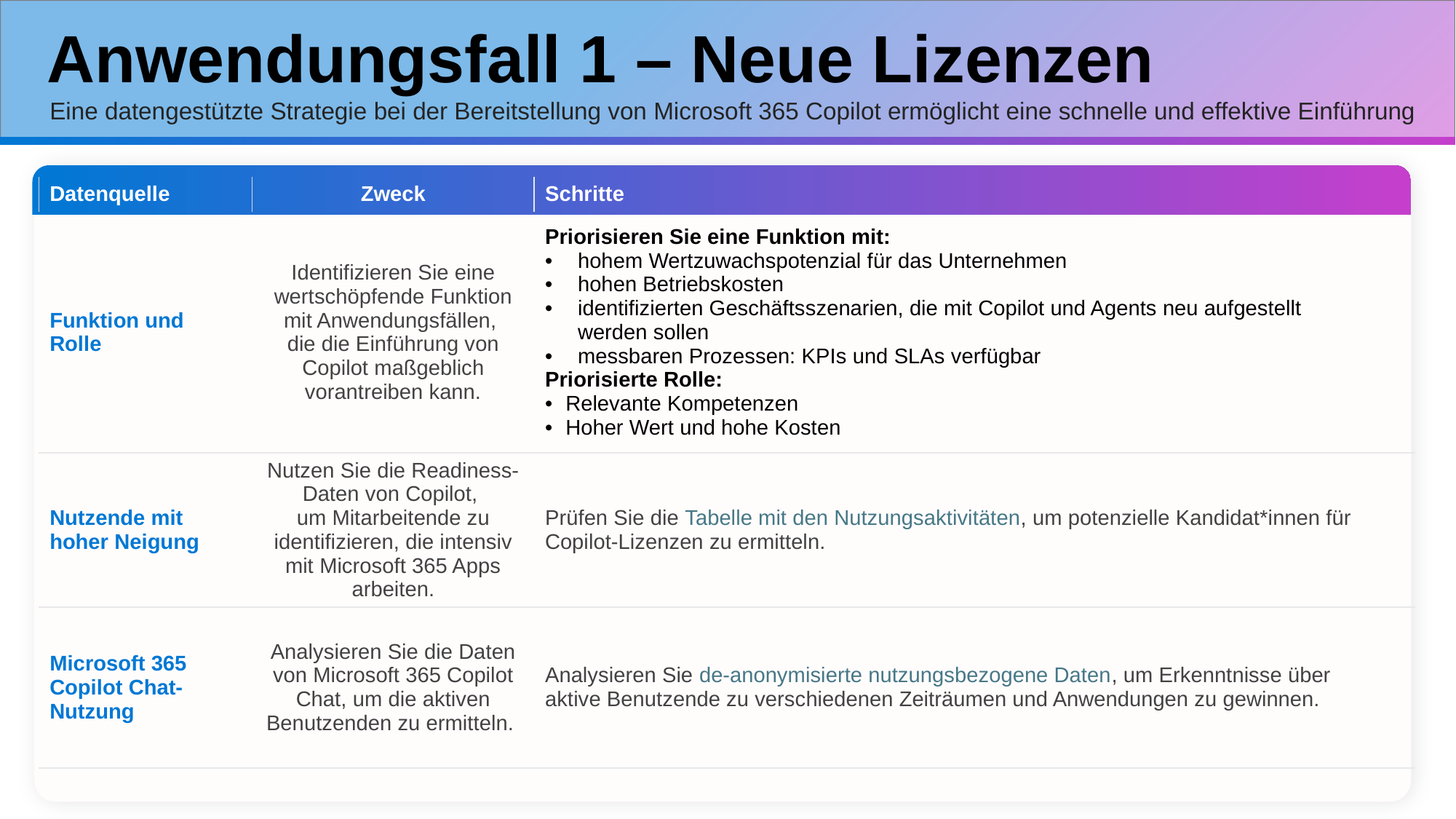

# Anwendungsfall 1 – Neue Lizenzen
Eine datengestützte Strategie bei der Bereitstellung von Microsoft 365 Copilot ermöglicht eine schnelle und effektive Einführung

| Datenquelle | Zweck | Schritte |
| --- | --- | --- |
| Funktion und Rolle | Identifizieren Sie eine wertschöpfende Funktion mit Anwendungsfällen, die die Einführung von Copilot maßgeblich vorantreiben kann. | Priorisieren Sie eine Funktion mit: hohem Wertzuwachspotenzial für das Unternehmen hohen Betriebskosten identifizierten Geschäftsszenarien, die mit Copilot und Agents neu aufgestellt werden sollen messbaren Prozessen: KPIs und SLAs verfügbar Priorisierte Rolle: Relevante Kompetenzen Hoher Wert und hohe Kosten |
| Nutzende mit hoher Neigung | Nutzen Sie die Readiness-Daten von Copilot, um Mitarbeitende zu identifizieren, die intensiv mit Microsoft 365 Apps arbeiten. | Prüfen Sie die Tabelle mit den Nutzungsaktivitäten, um potenzielle Kandidat\*innen für Copilot-Lizenzen zu ermitteln. |
| Microsoft 365 Copilot Chat-Nutzung | Analysieren Sie die Daten von Microsoft 365 Copilot Chat, um die aktiven Benutzenden zu ermitteln. | Analysieren Sie de-anonymisierte nutzungsbezogene Daten, um Erkenntnisse über aktive Benutzende zu verschiedenen Zeiträumen und Anwendungen zu gewinnen. |